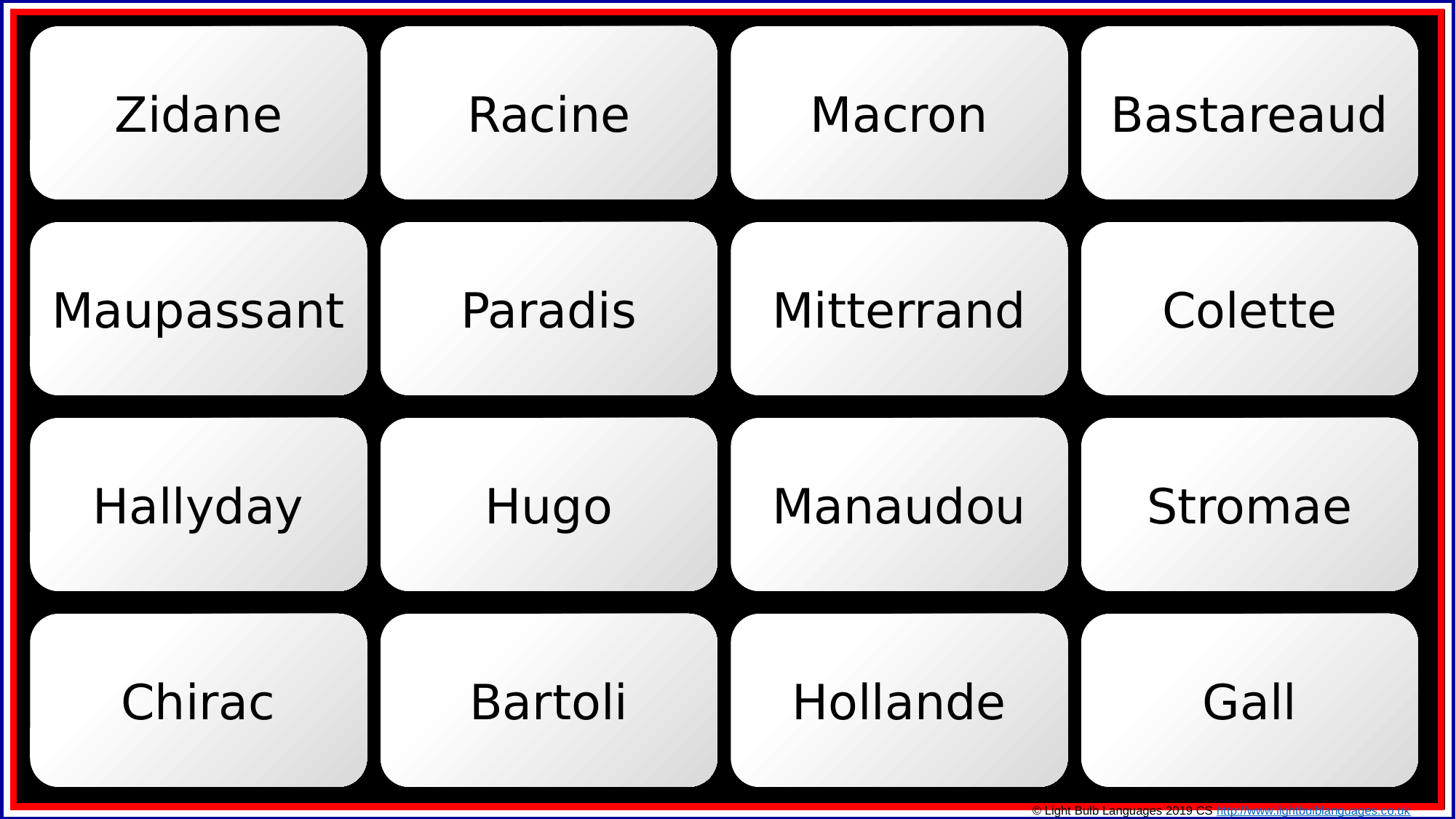

Zidane
Racine
Macron
Bastareaud
Maupassant
Paradis
Mitterrand
Colette
Hallyday
Hugo
Manaudou
Stromae
Chirac
Bartoli
Hollande
Gall
© Light Bulb Languages 2019 CS http://www.lightbulblanguages.co.uk